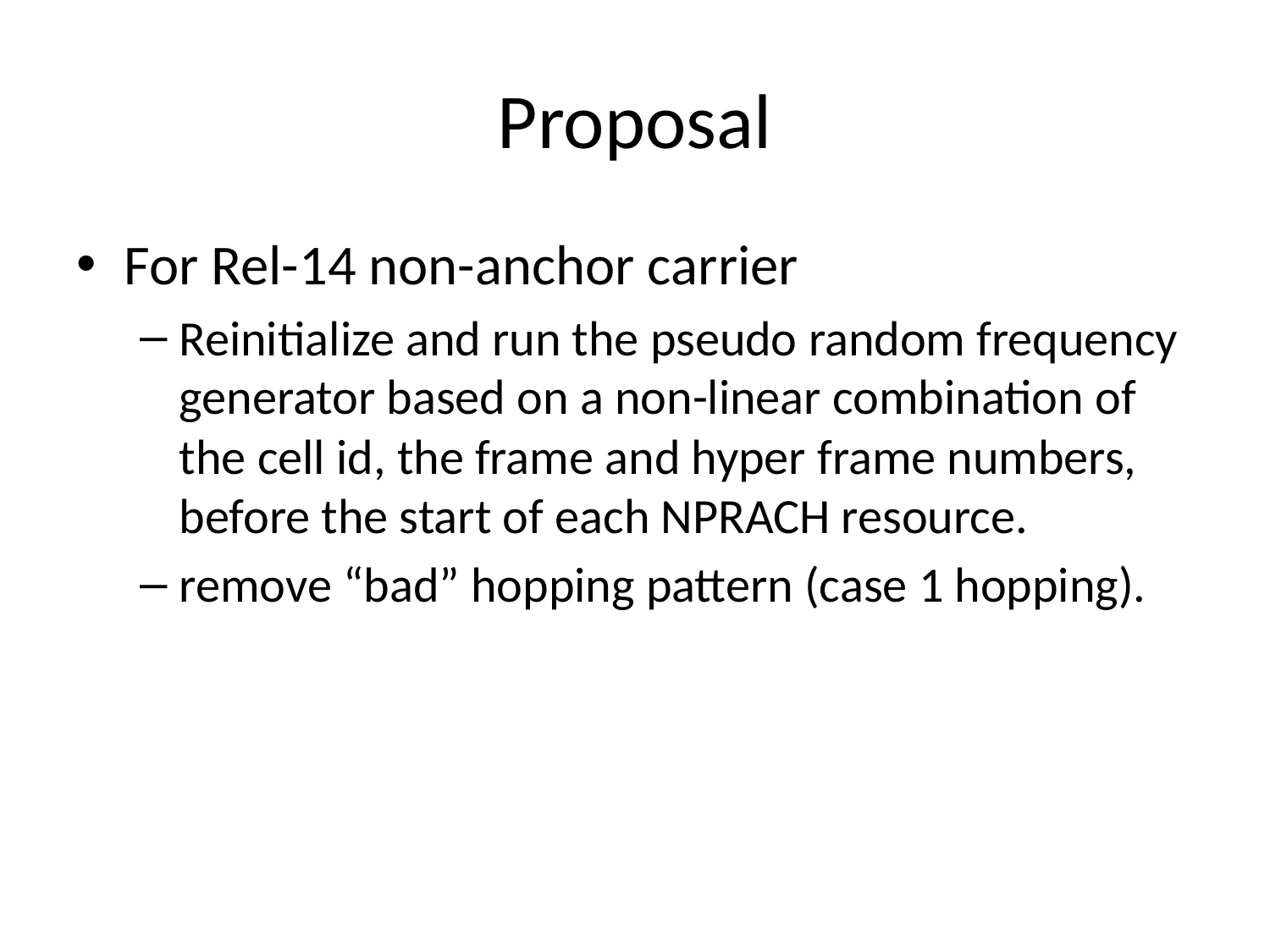

# Proposal
For Rel-14 non-anchor carrier
Reinitialize and run the pseudo random frequency generator based on a non-linear combination of the cell id, the frame and hyper frame numbers, before the start of each NPRACH resource.
remove “bad” hopping pattern (case 1 hopping).